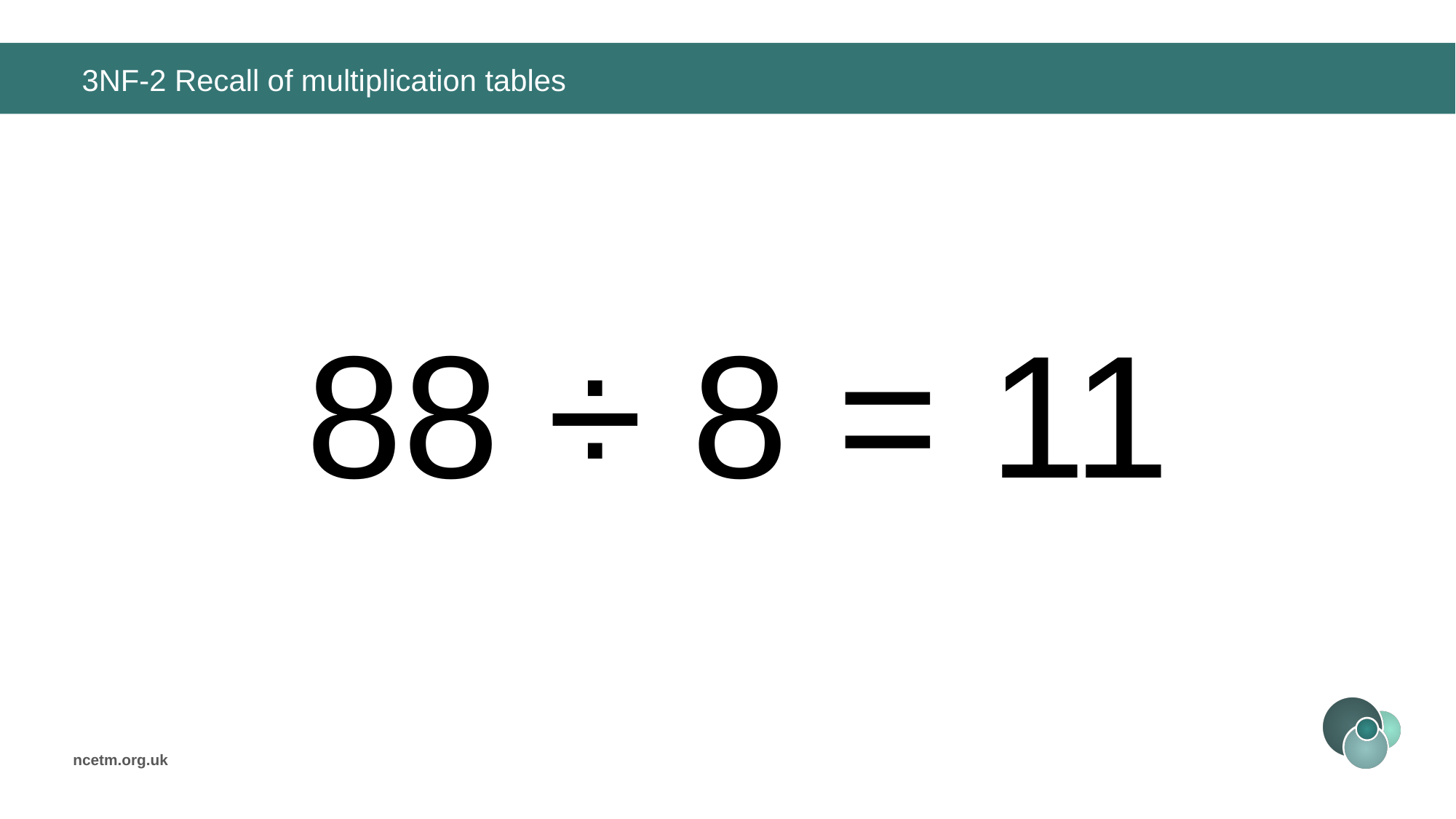

# 3NF-2 Recall of multiplication tables
88 ÷ 8 =
11